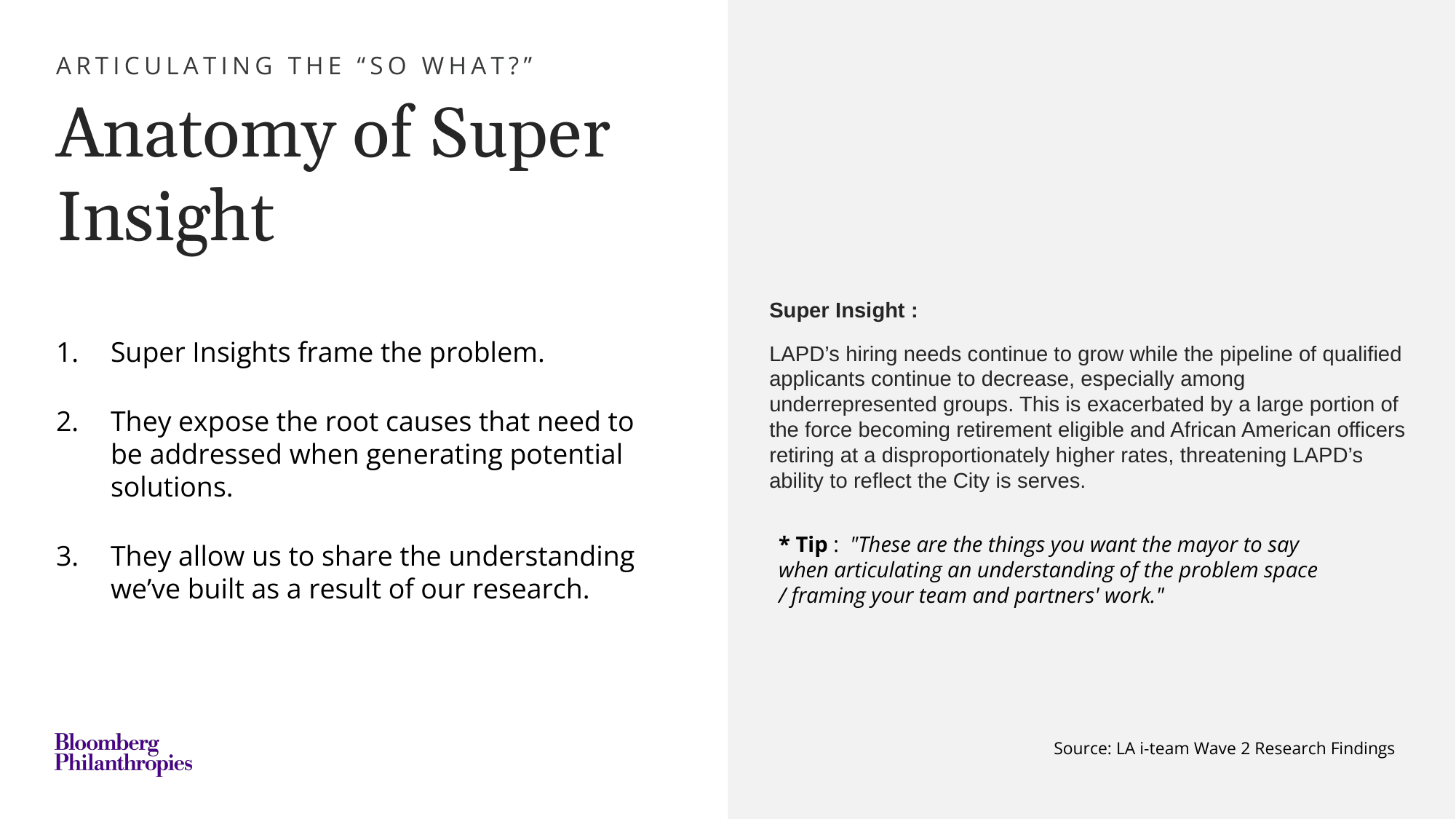

ARTICULATING THE “SO WHAT?”
Anatomy of Super Insight
Super Insight :
LAPD’s hiring needs continue to grow while the pipeline of qualified applicants continue to decrease, especially among underrepresented groups. This is exacerbated by a large portion of the force becoming retirement eligible and African American officers retiring at a disproportionately higher rates, threatening LAPD’s ability to reflect the City is serves.
Super Insights frame the problem.
They expose the root causes that need to be addressed when generating potential solutions.
They allow us to share the understanding we’ve built as a result of our research.
* Tip :  "These are the things you want the mayor to say when articulating an understanding of the problem space / framing your team and partners' work."

Source: LA i-team Wave 2 Research Findings